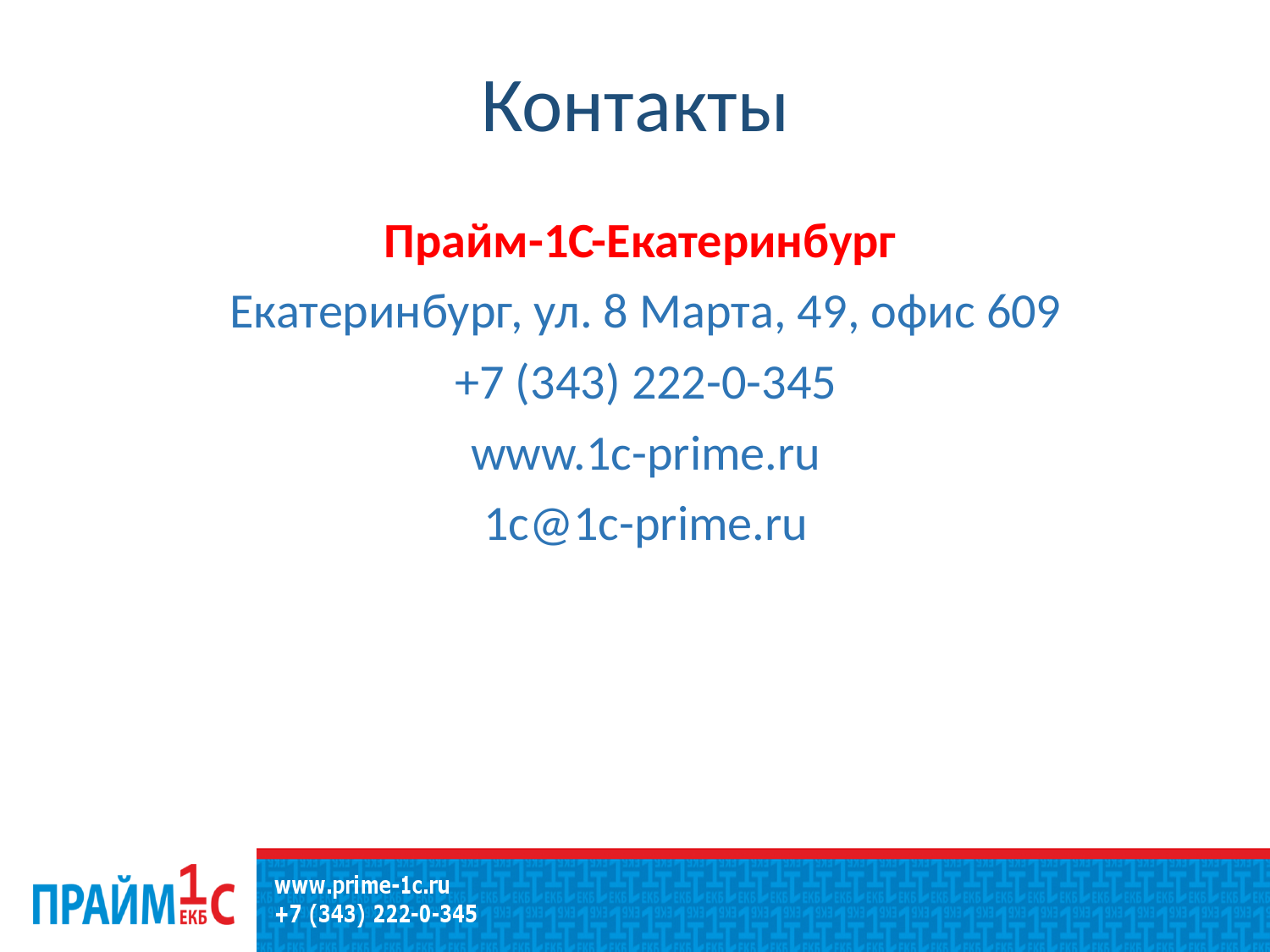

# Контакты
Прайм-1С-Екатеринбург
Екатеринбург, ул. 8 Марта, 49, офис 609
+7 (343) 222-0-345
www.1c-prime.ru
1c@1c-prime.ru